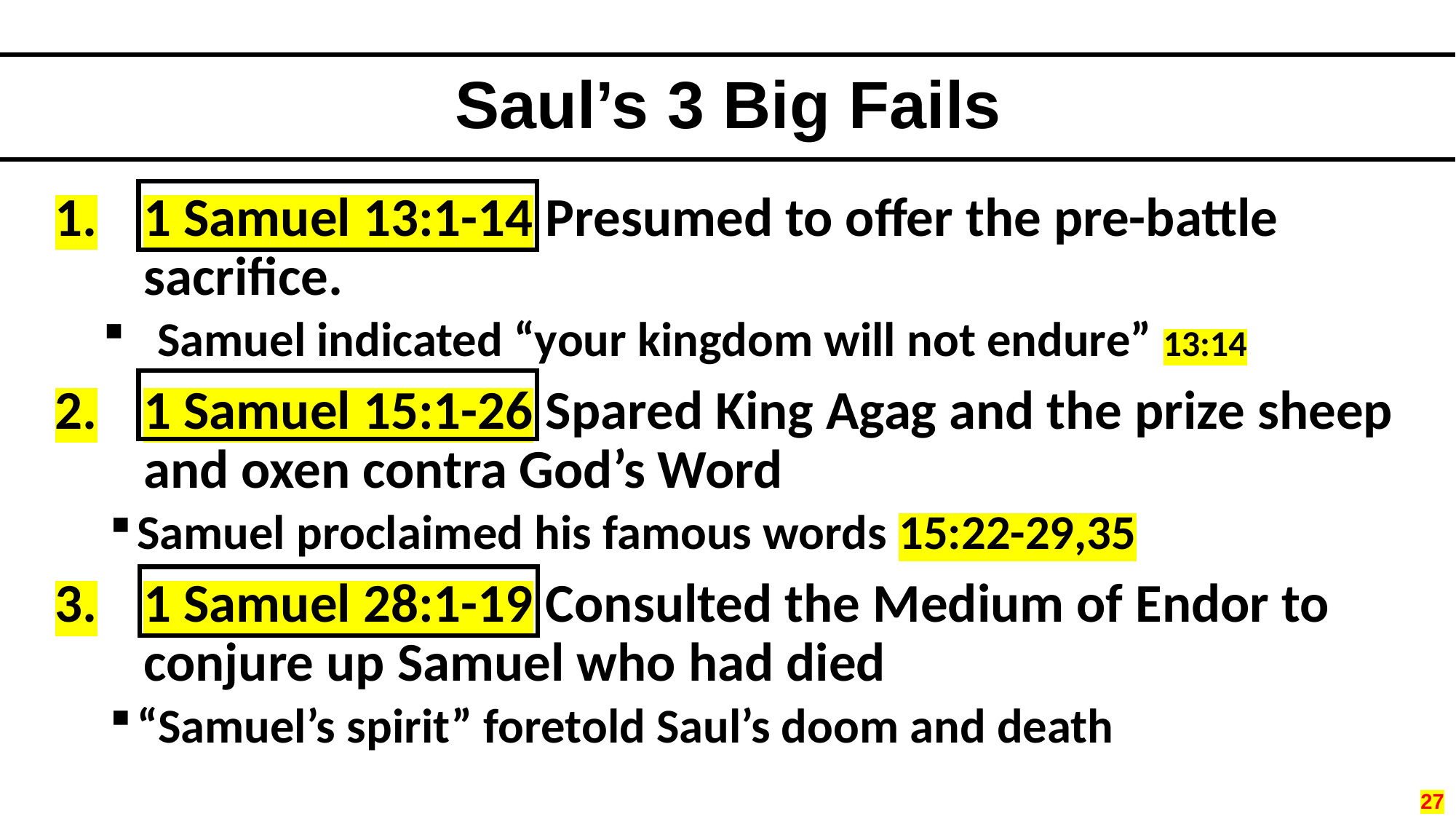

# Saul’s 3 Big Fails
1 Samuel 13:1-14 Presumed to offer the pre-battle sacrifice.
Samuel indicated “your kingdom will not endure” 13:14
1 Samuel 15:1-26 Spared King Agag and the prize sheep and oxen contra God’s Word
Samuel proclaimed his famous words 15:22-29,35
1 Samuel 28:1-19 Consulted the Medium of Endor to conjure up Samuel who had died
“Samuel’s spirit” foretold Saul’s doom and death

27